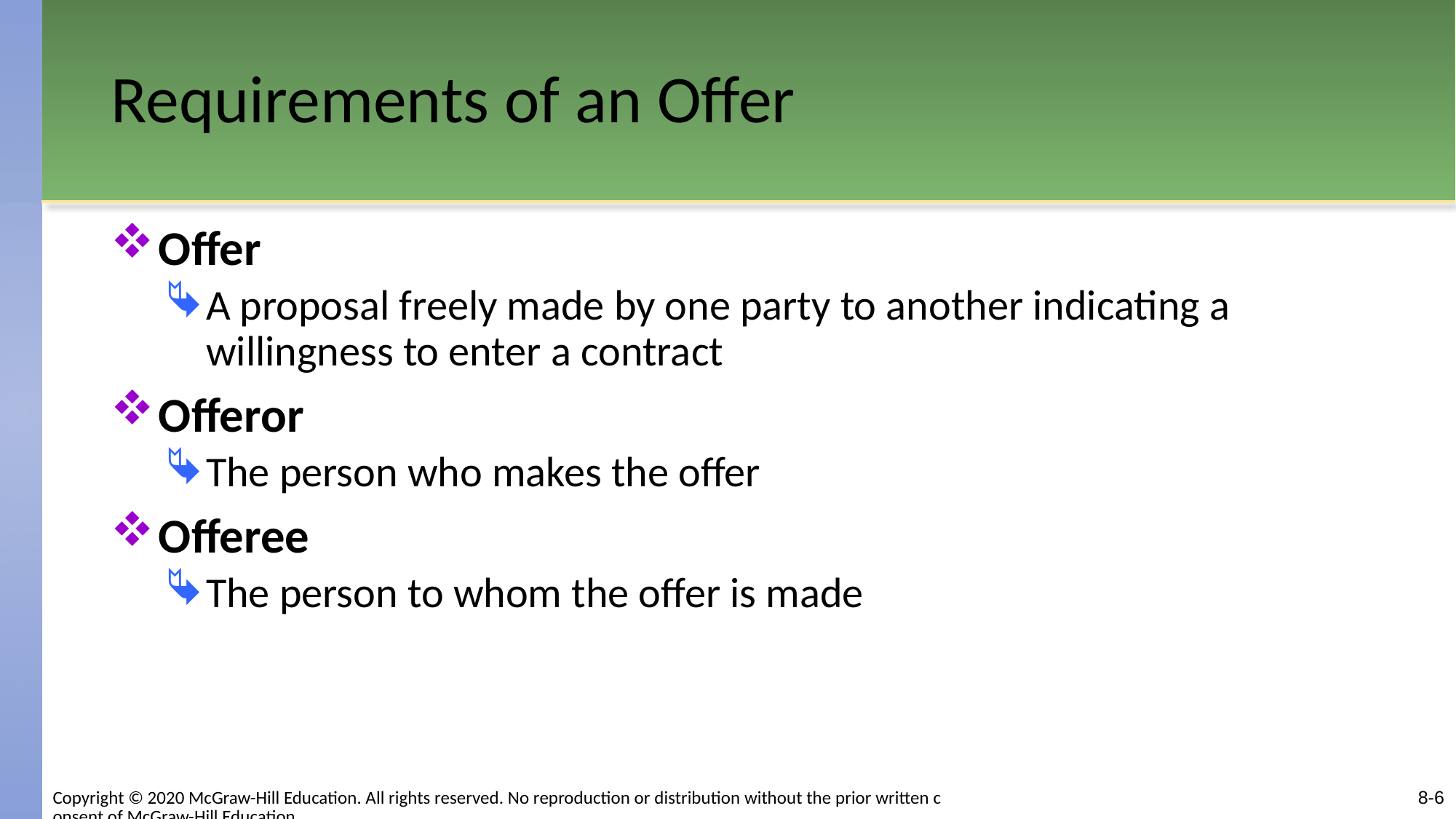

# Requirements of an Offer
Offer
A proposal freely made by one party to another indicating a willingness to enter a contract
Offeror
The person who makes the offer
Offeree
The person to whom the offer is made
Copyright © 2020 McGraw-Hill Education. All rights reserved. No reproduction or distribution without the prior written consent of McGraw-Hill Education.
8-6